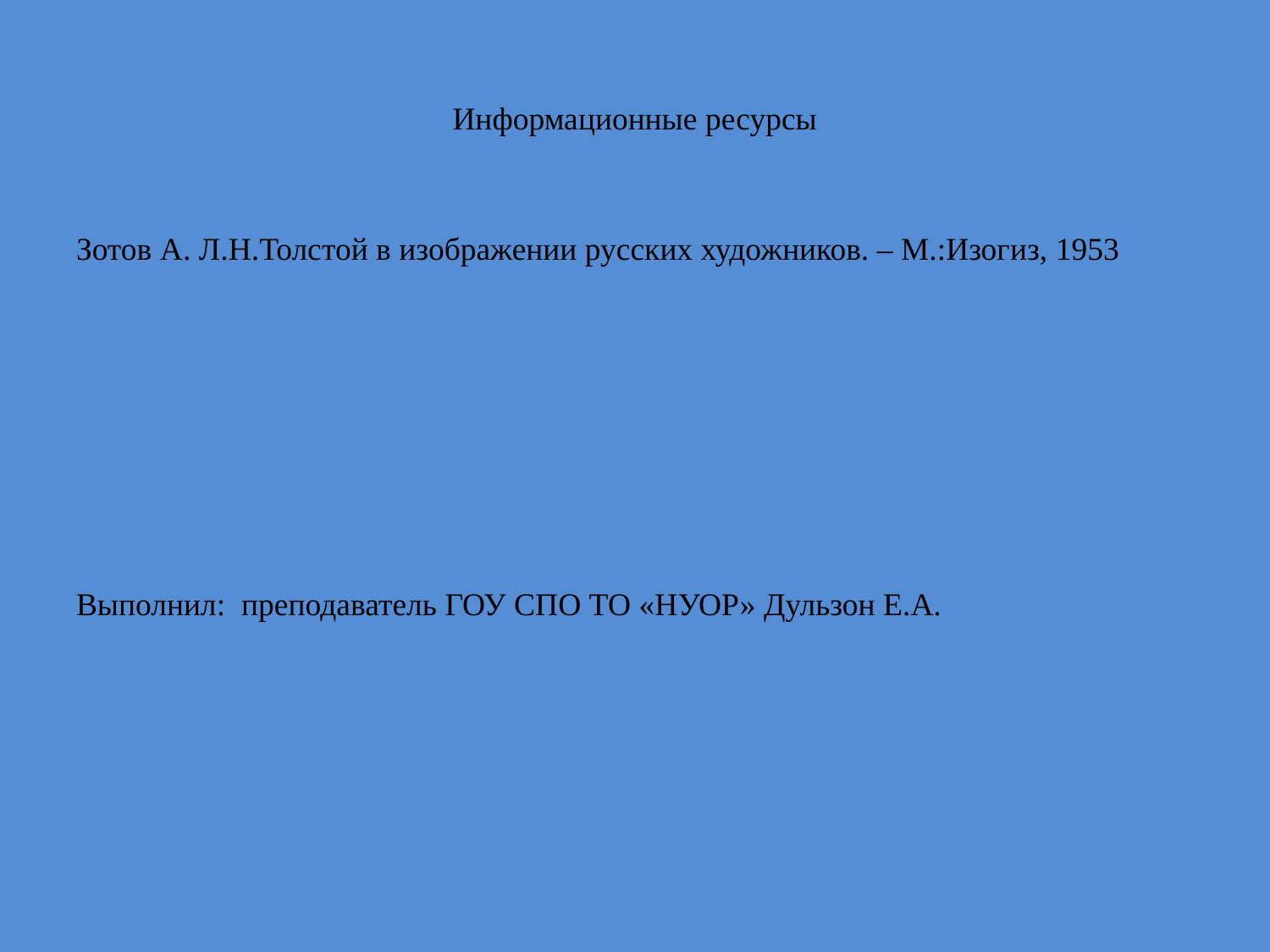

# Информационные ресурсы
Зотов А. Л.Н.Толстой в изображении русских художников. – М.:Изогиз, 1953

Выполнил:  преподаватель ГОУ СПО ТО «НУОР» Дульзон Е.А.